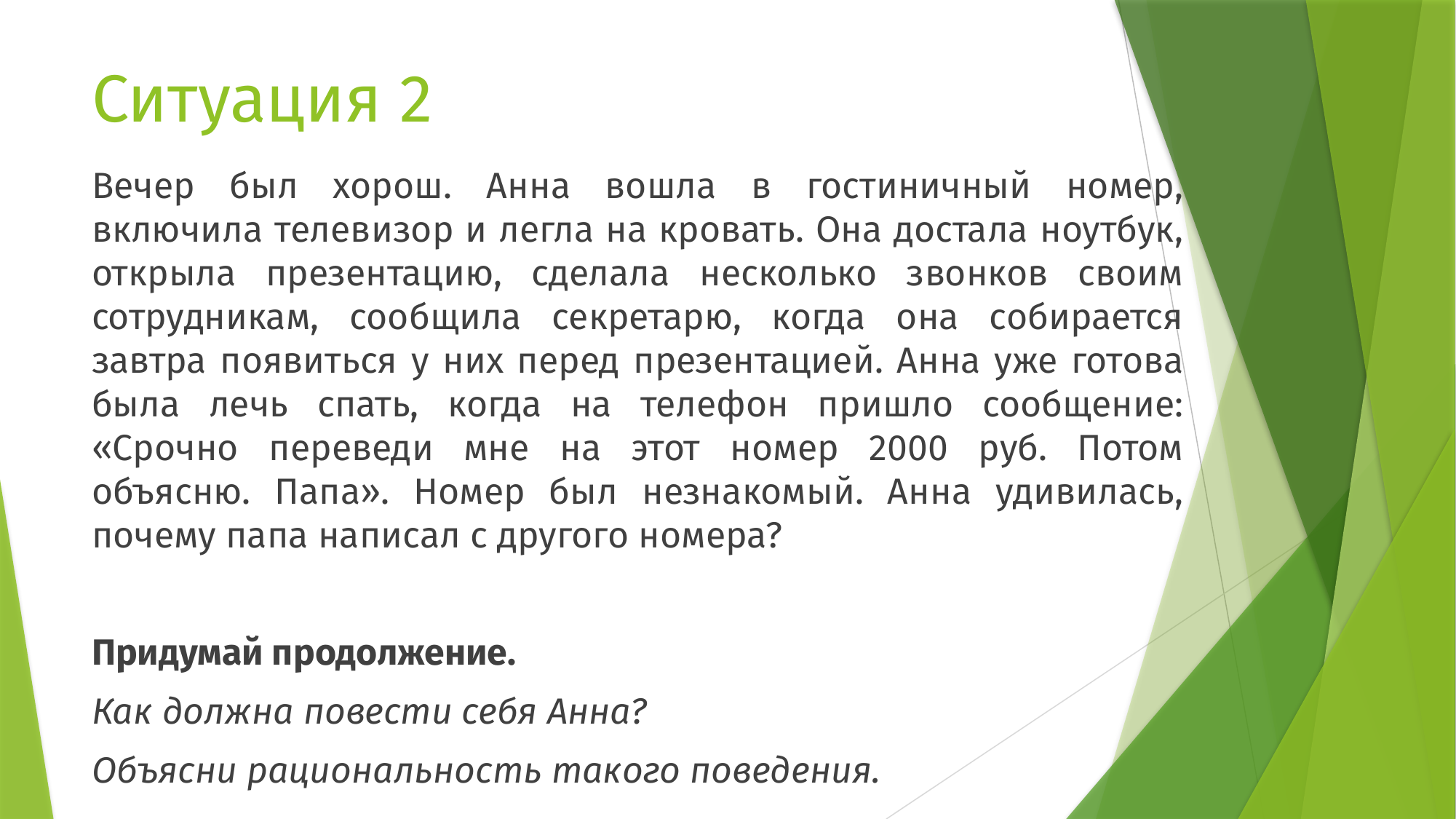

# Ситуация 2
Вечер был хорош. Анна вошла в гостиничный номер, включила телевизор и легла на кровать. Она достала ноутбук, открыла презентацию, сделала несколько звонков своим сотрудникам, сообщила секретарю, когда она собирается завтра появиться у них перед презентацией. Анна уже готова была лечь спать, когда на телефон пришло сообщение: «Срочно переведи мне на этот номер 2000 руб. Потом объясню. Папа». Номер был незнакомый. Анна удивилась, почему папа написал с другого номера?

Придумай продолжение.
Как должна повести себя Анна?
Объясни рациональность такого поведения.